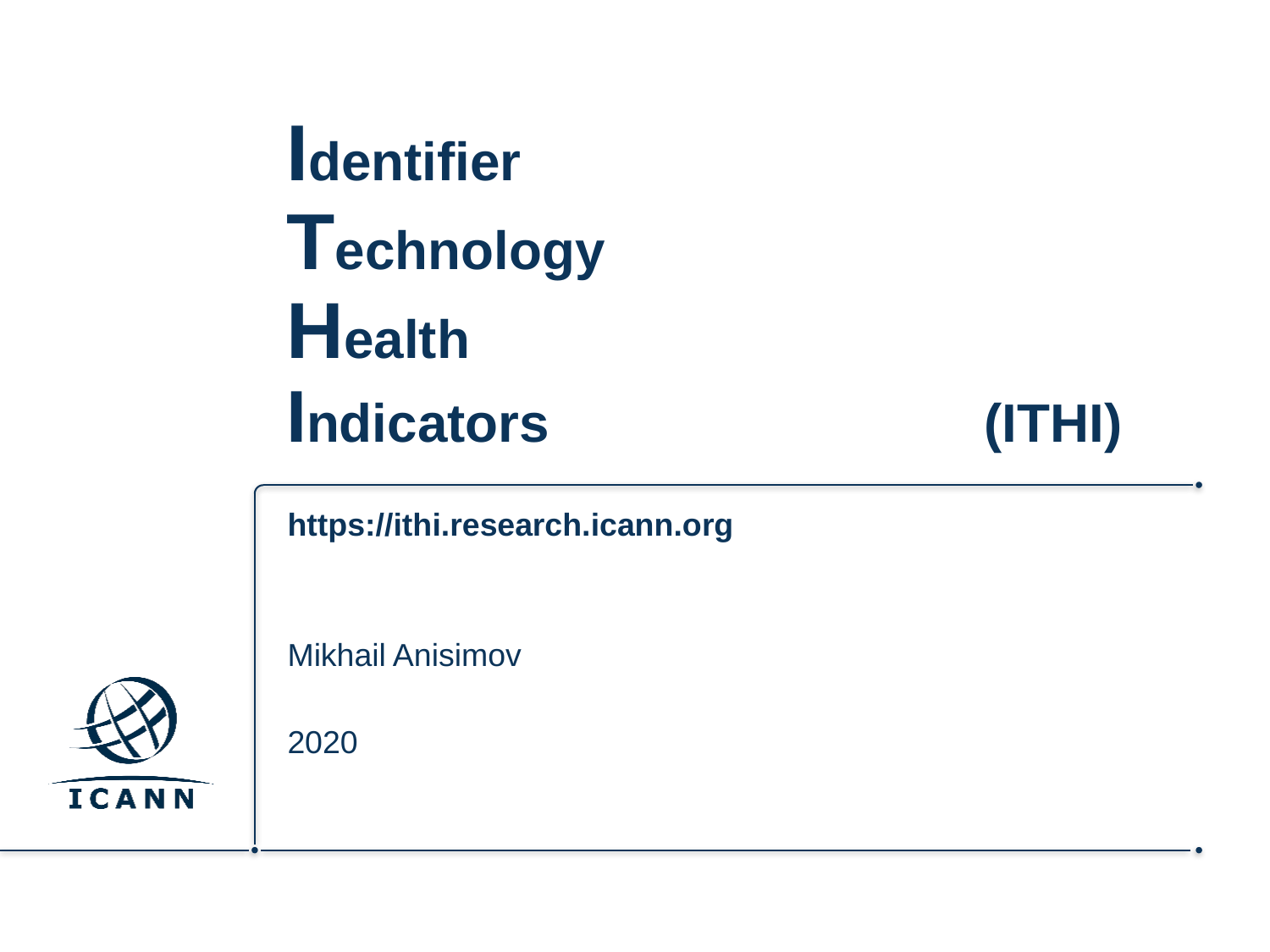

# Identifier Technology Health Indicators                             (ITHI)
https://ithi.research.icann.org
Mikhail Anisimov
2020